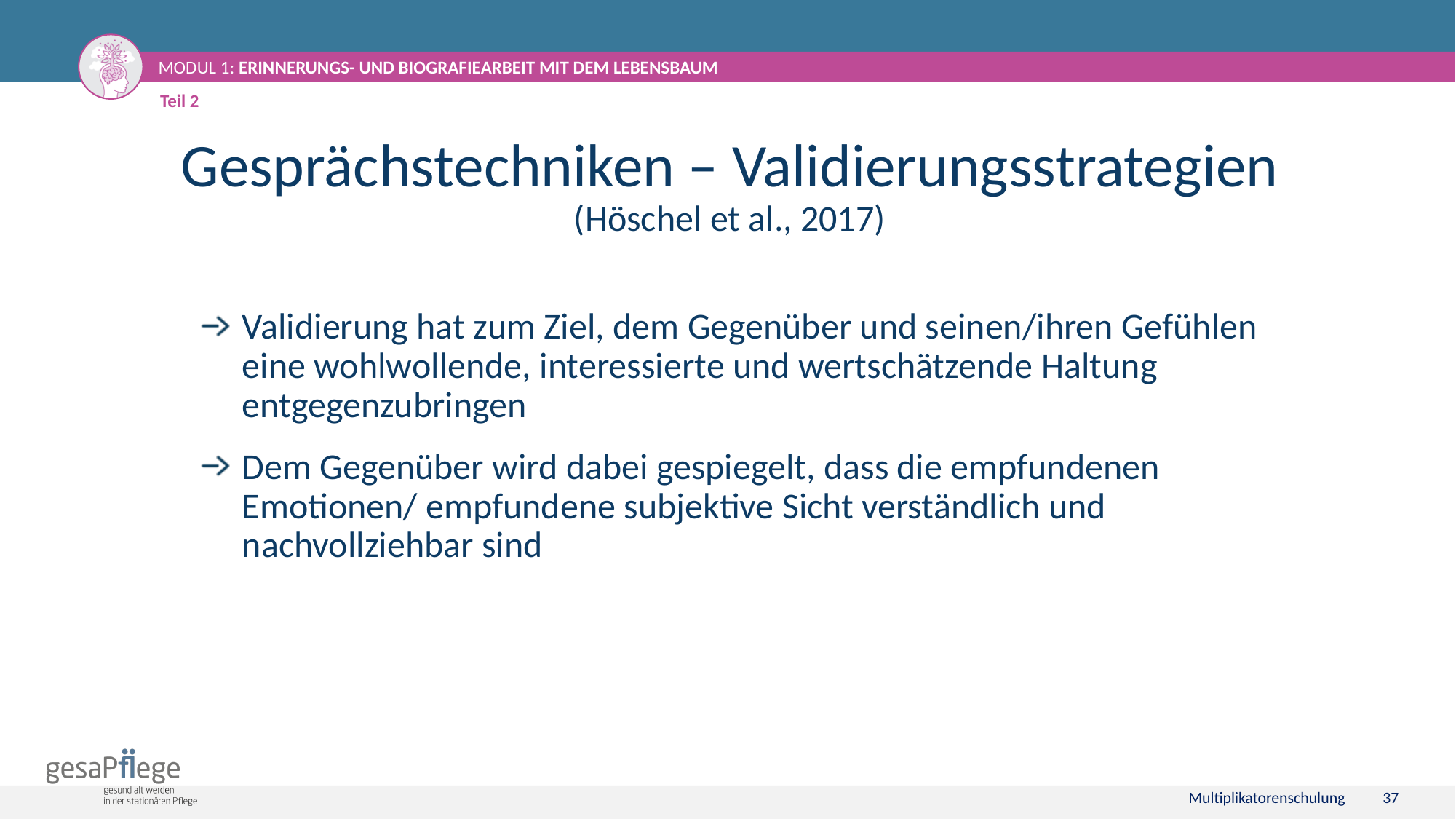

Teil 2
# Gesprächstechniken – Validierungsstrategien (Höschel et al., 2017)
Validierung hat zum Ziel, dem Gegenüber und seinen/ihren Gefühlen eine wohlwollende, interessierte und wertschätzende Haltung entgegenzubringen
Dem Gegenüber wird dabei gespiegelt, dass die empfundenen Emotionen/ empfundene subjektive Sicht verständlich und nachvollziehbar sind

Multiplikatorenschulung
37